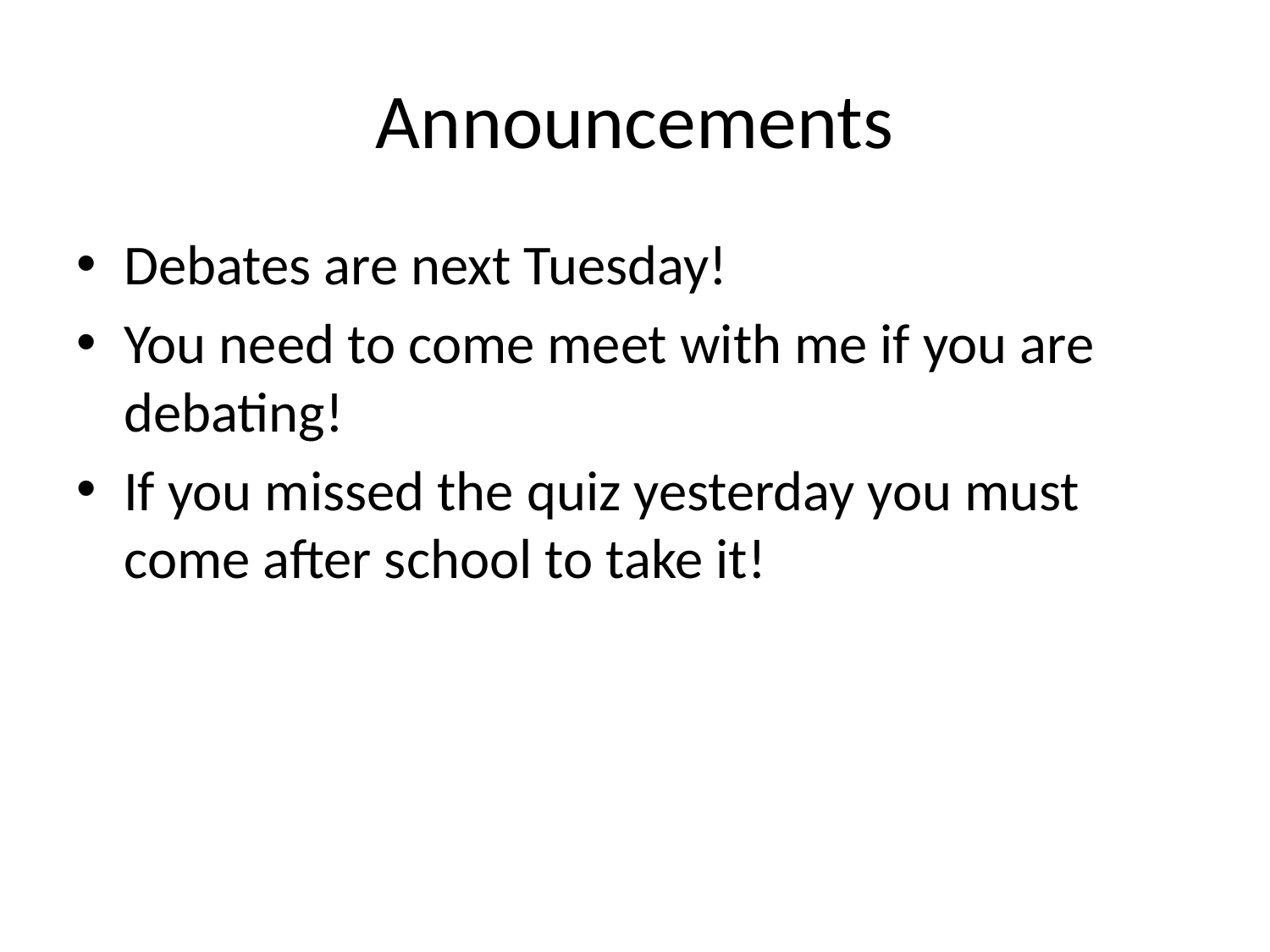

# Announcements
Debates are next Tuesday!
You need to come meet with me if you are debating!
If you missed the quiz yesterday you must come after school to take it!